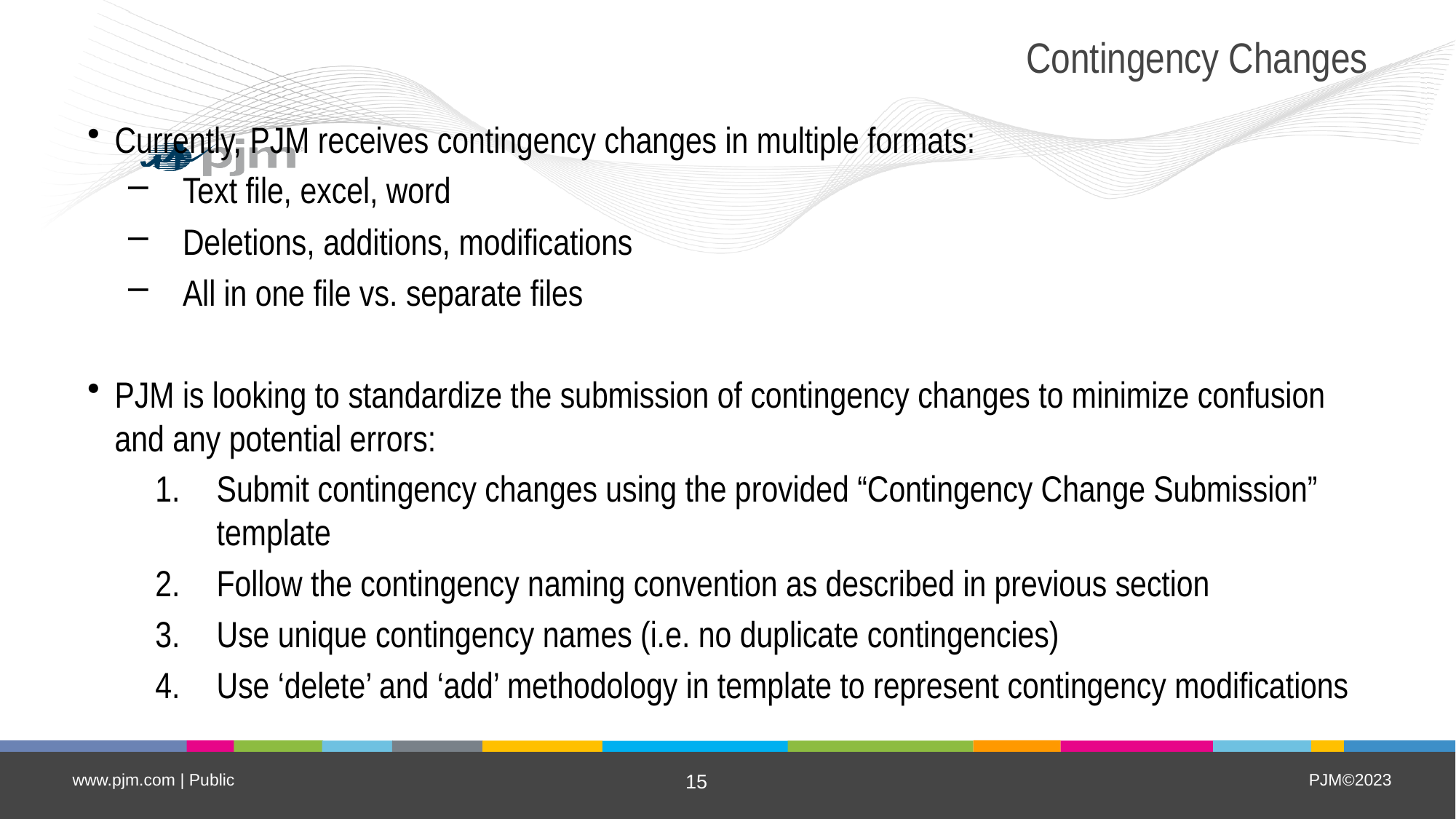

# Contingency Changes
Currently, PJM receives contingency changes in multiple formats:
Text file, excel, word
Deletions, additions, modifications
All in one file vs. separate files

PJM is looking to standardize the submission of contingency changes to minimize confusion and any potential errors:
Submit contingency changes using the provided “Contingency Change Submission” template
Follow the contingency naming convention as described in previous section
Use unique contingency names (i.e. no duplicate contingencies)
Use ‘delete’ and ‘add’ methodology in template to represent contingency modifications